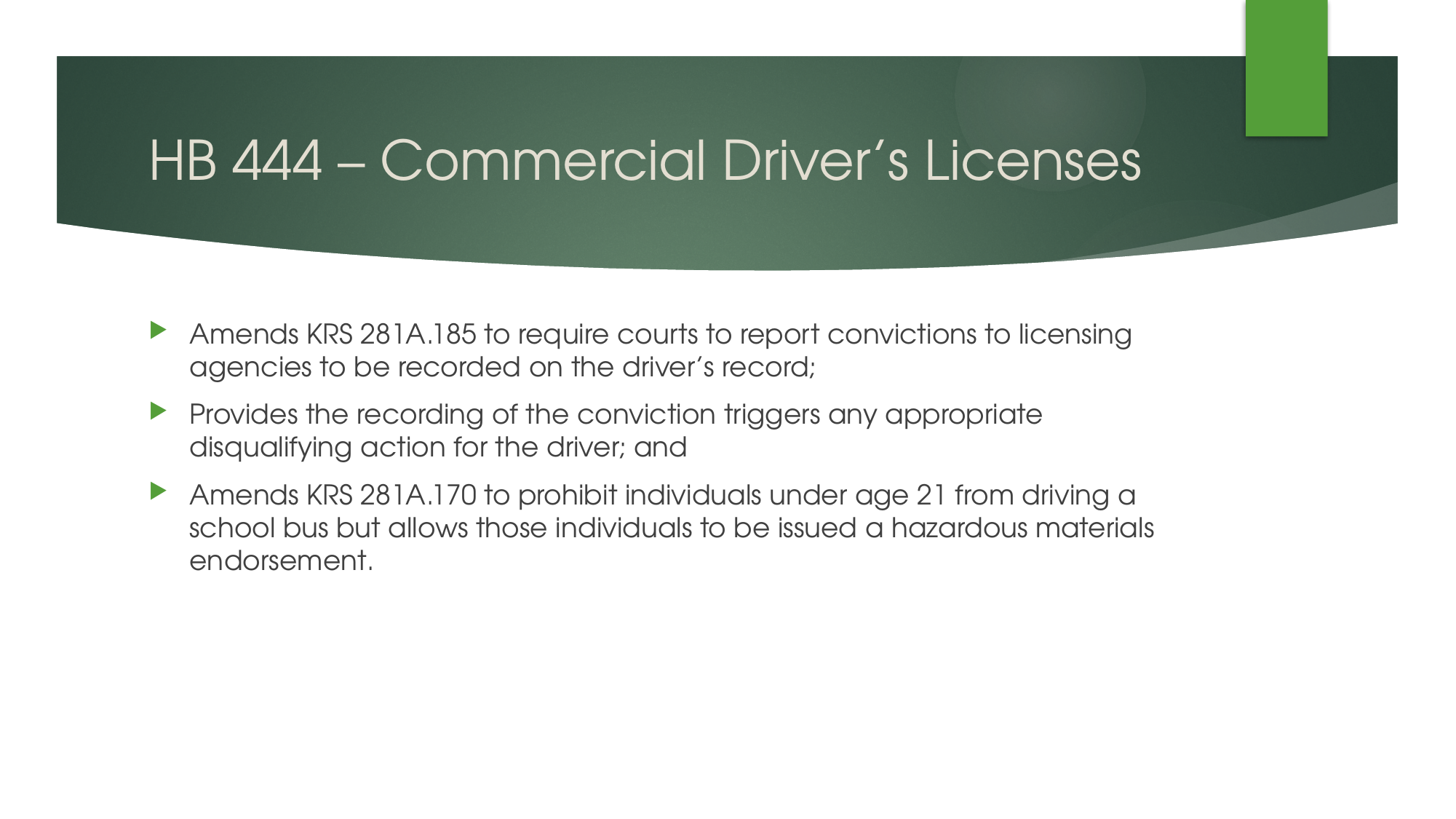

# HB 444 – Commercial Driver’s Licenses
Amends KRS 281A.185 to require courts to report convictions to licensing agencies to be recorded on the driver’s record;
Provides the recording of the conviction triggers any appropriate disqualifying action for the driver; and
Amends KRS 281A.170 to prohibit individuals under age 21 from driving a school bus but allows those individuals to be issued a hazardous materials endorsement.